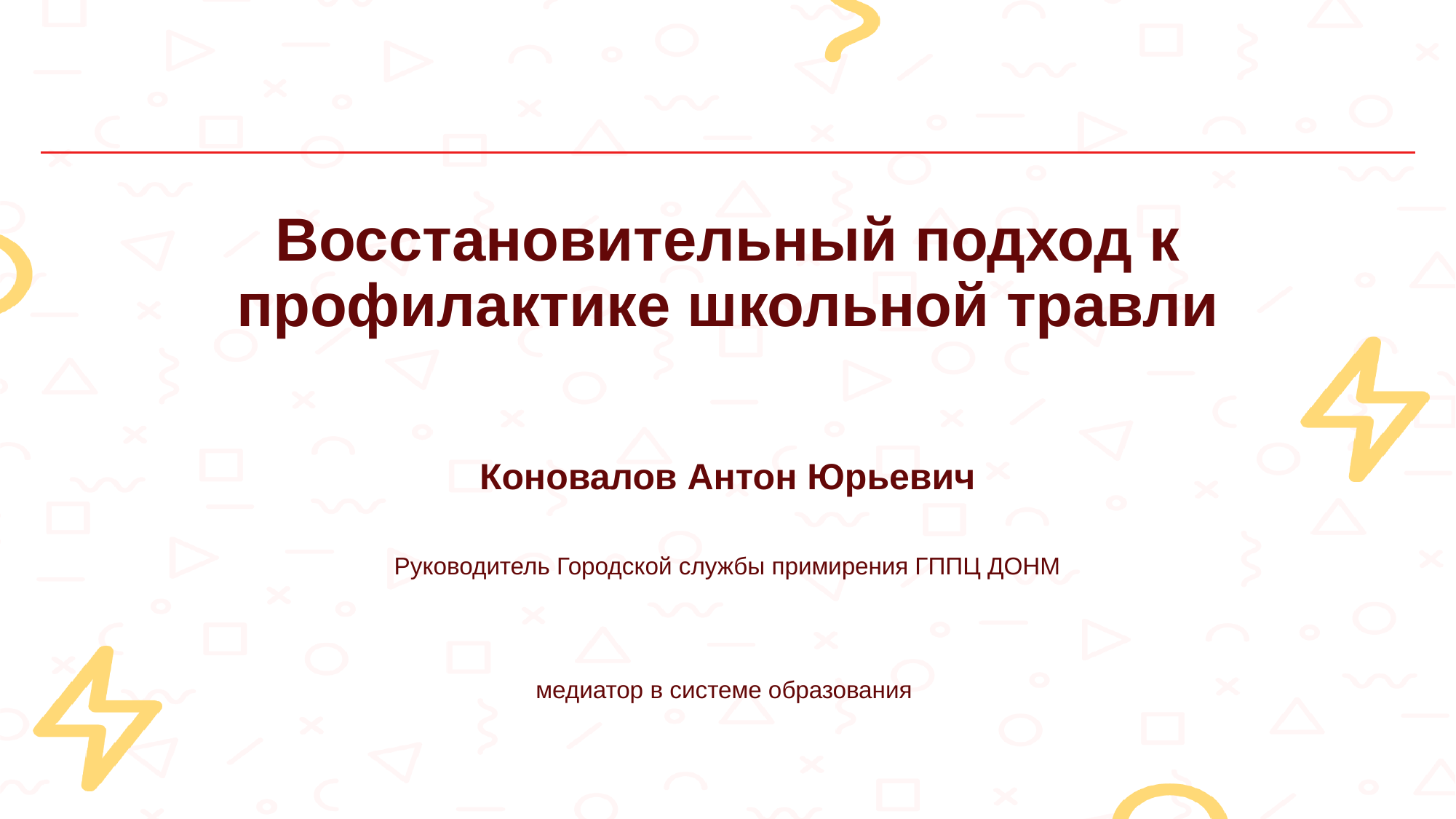

# Восстановительный подход к профилактике школьной травли
Коновалов Антон Юрьевич

Руководитель Городской службы примирения ГППЦ ДОНМ

медиатор в системе образования